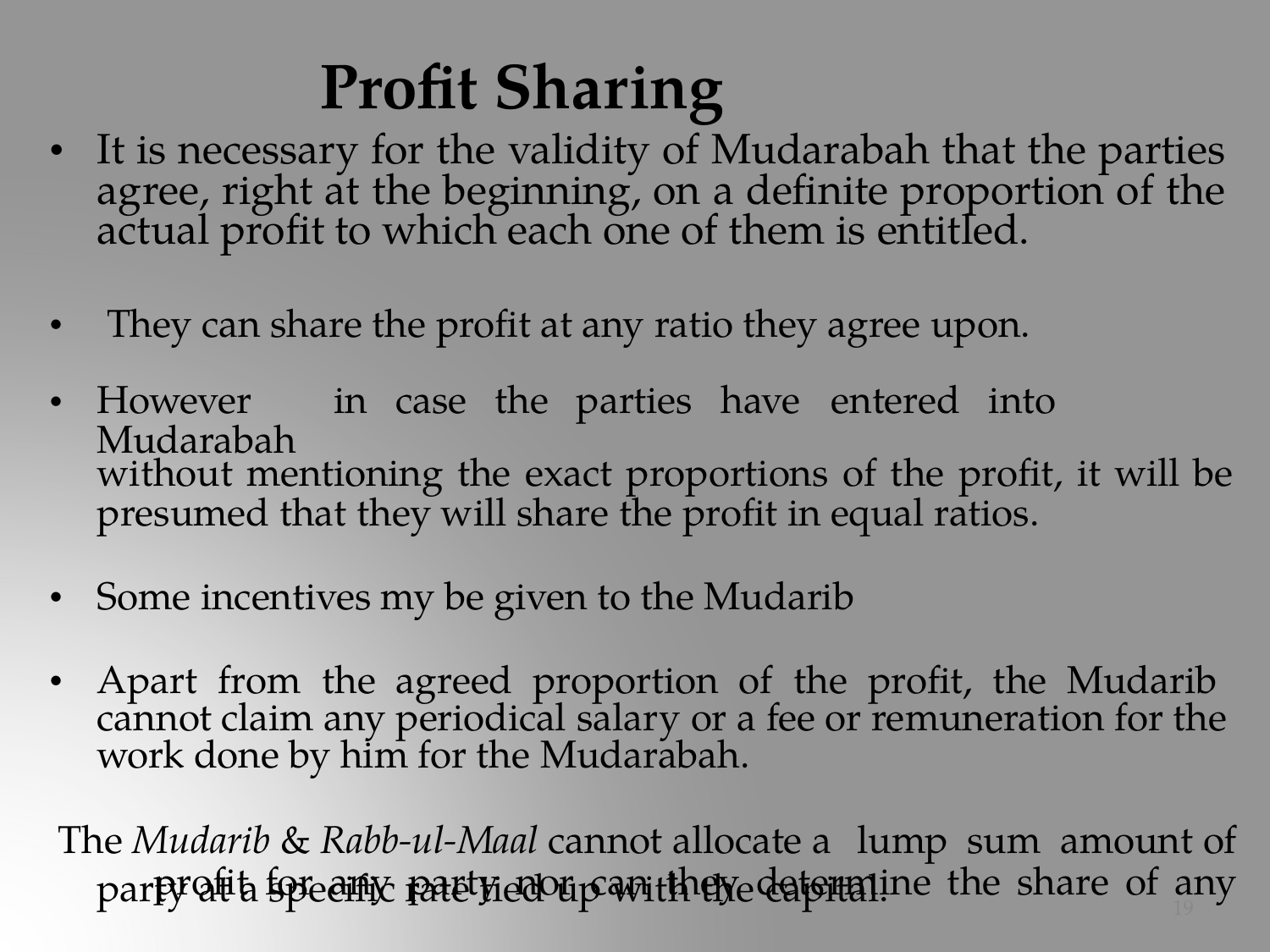

# Profit Sharing
It is necessary for the validity of Mudarabah that the parties  agree, right at the beginning, on a definite proportion of the  actual profit to which each one of them is entitled.

They can share the profit at any ratio they agree upon.
However	in	case	the	parties	have	entered	into	Mudarabah
without mentioning the exact proportions of the profit, it will be
presumed that they will share the profit in equal ratios.
Some incentives my be given to the Mudarib

Apart from the agreed proportion of the profit, the Mudarib  cannot claim any periodical salary or a fee or remuneration for the  work done by him for the Mudarabah.

The Mudarib & Rabb-ul-Maal cannot allocate a  lump  sum  amount of profit for any party nor can they determine the share of any
party at a specific rate tied up with the capital.
19